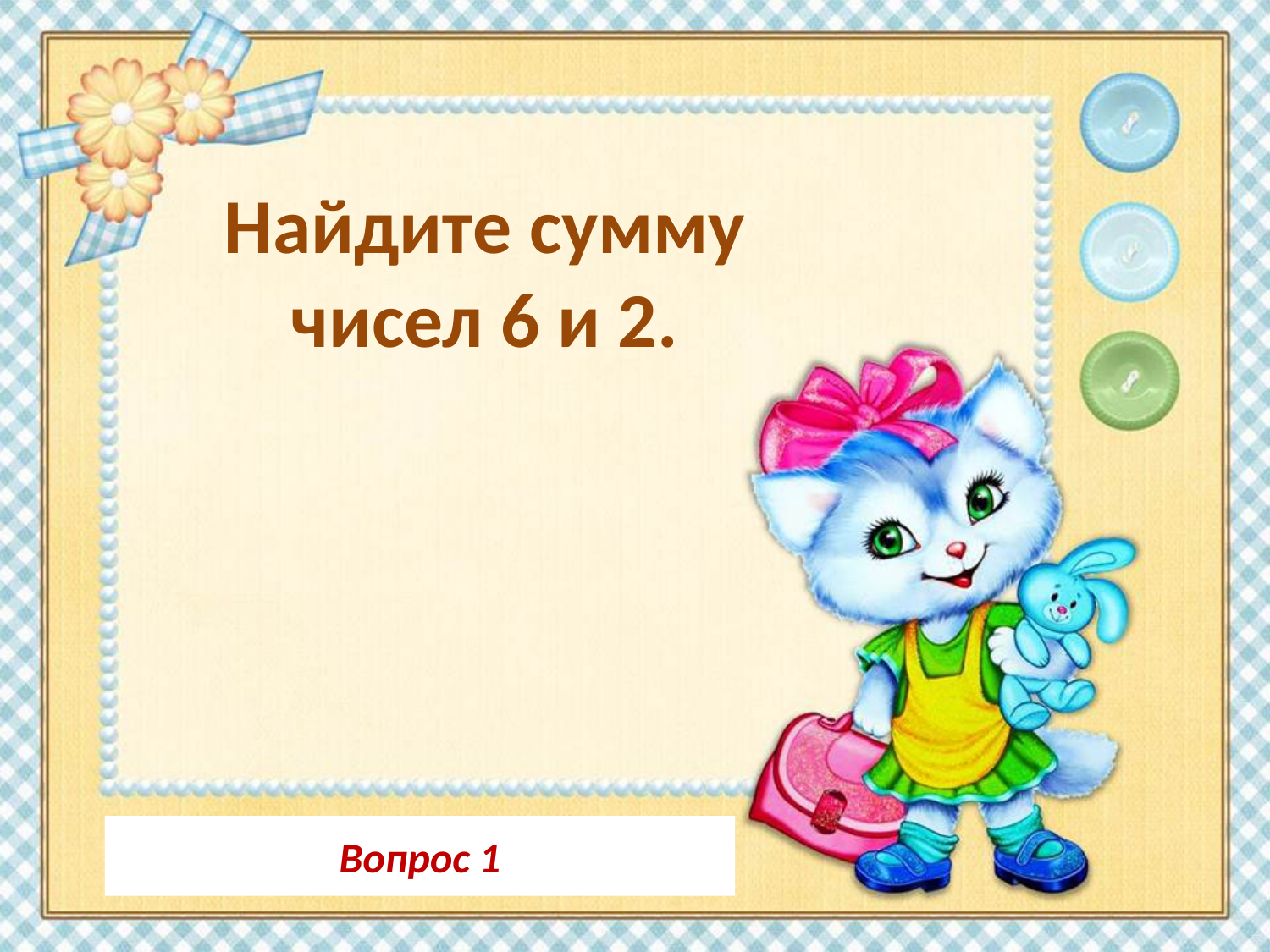

Найдите сумму чисел 6 и 2.
Вопрос 1